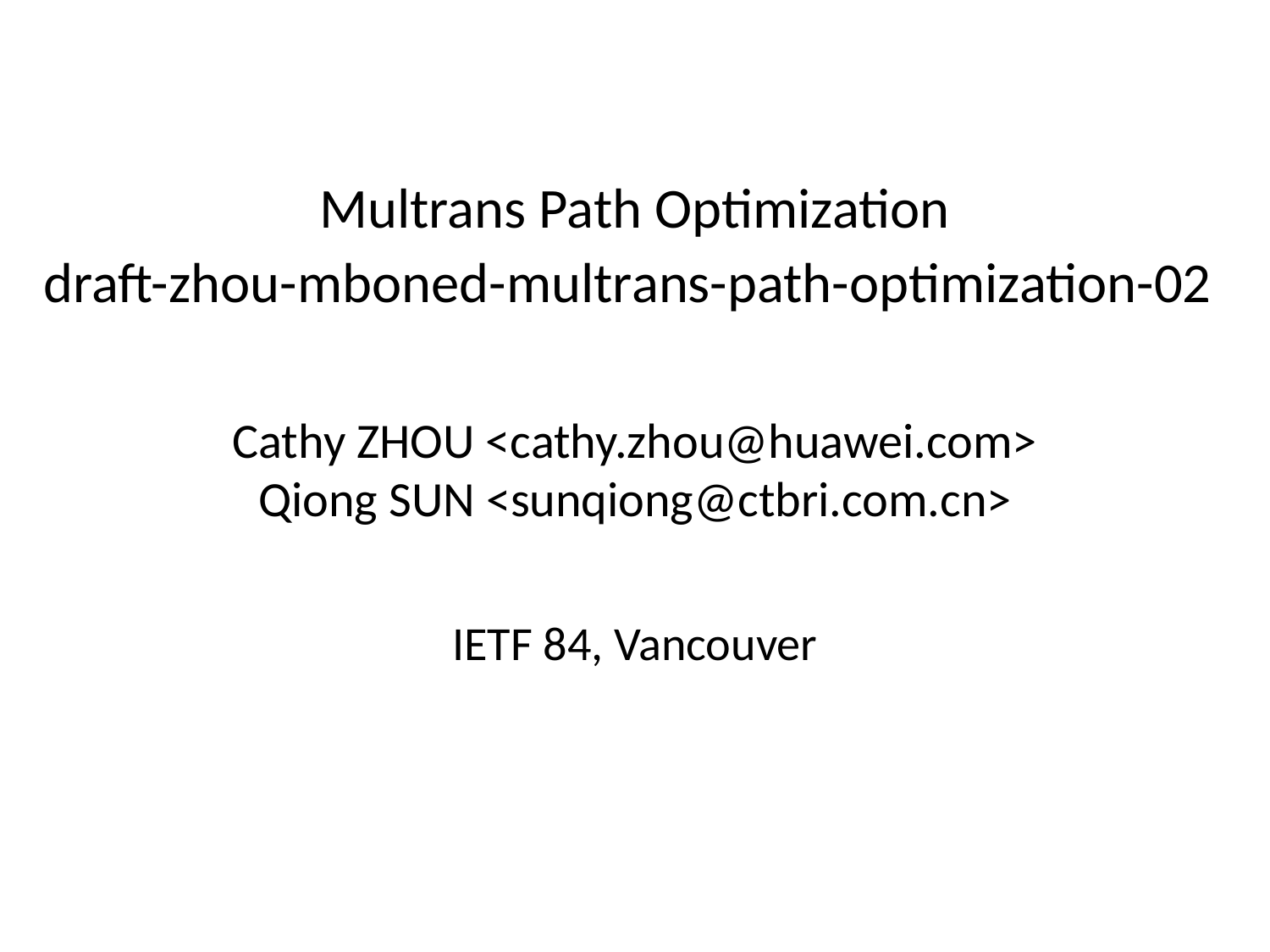

# Multrans Path Optimization draft-zhou-mboned-multrans-path-optimization-02 Cathy ZHOU <cathy.zhou@huawei.com> Qiong SUN <sunqiong@ctbri.com.cn>

IETF 84, Vancouver